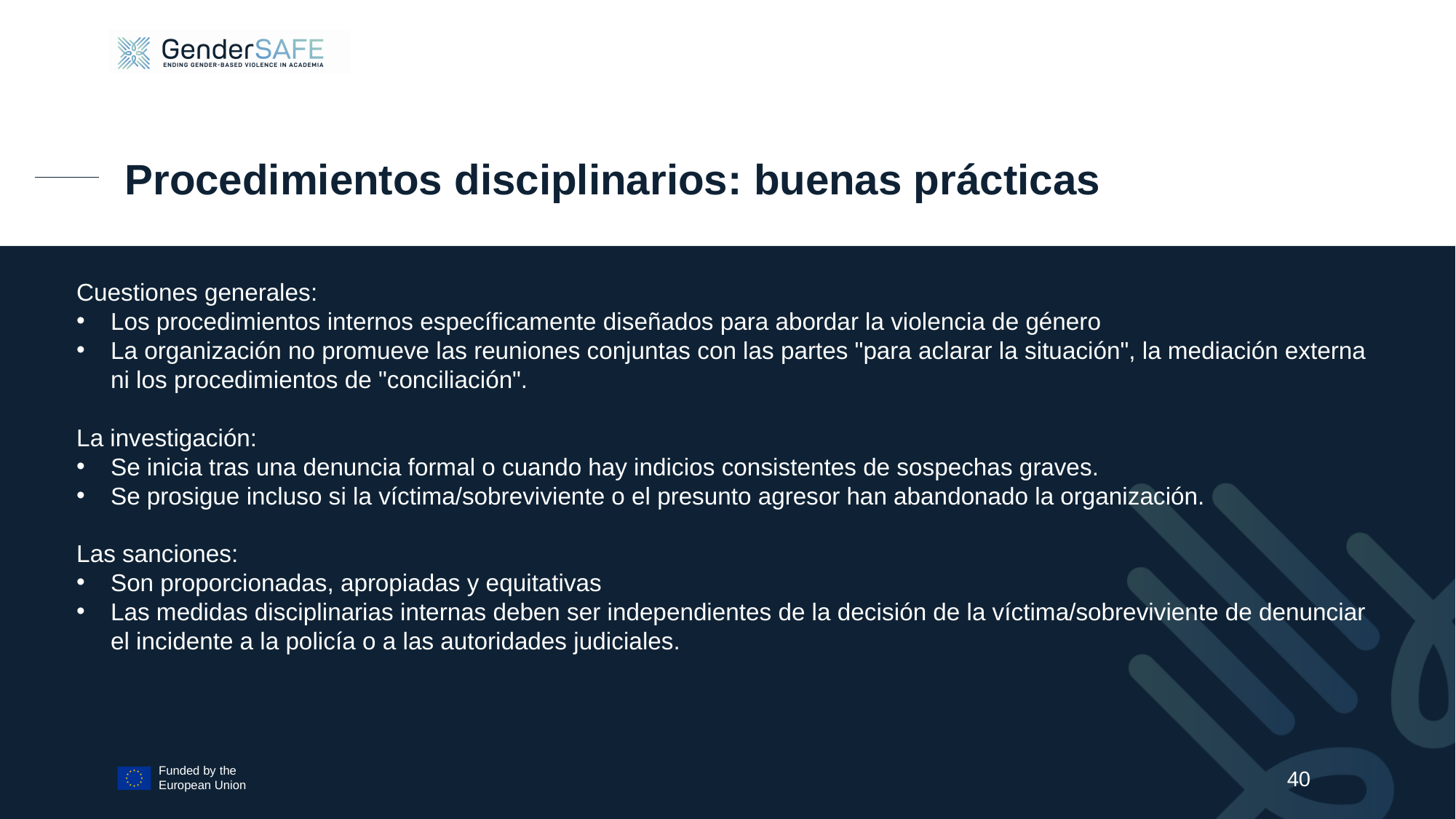

# Procedimientos disciplinarios: buenas prácticas
Cuestiones generales:
Los procedimientos internos específicamente diseñados para abordar la violencia de género
La organización no promueve las reuniones conjuntas con las partes "para aclarar la situación", la mediación externa ni los procedimientos de "conciliación".

La investigación:
Se inicia tras una denuncia formal o cuando hay indicios consistentes de sospechas graves.
Se prosigue incluso si la víctima/sobreviviente o el presunto agresor han abandonado la organización.

Las sanciones:
Son proporcionadas, apropiadas y equitativas
Las medidas disciplinarias internas deben ser independientes de la decisión de la víctima/sobreviviente de denunciar el incidente a la policía o a las autoridades judiciales.